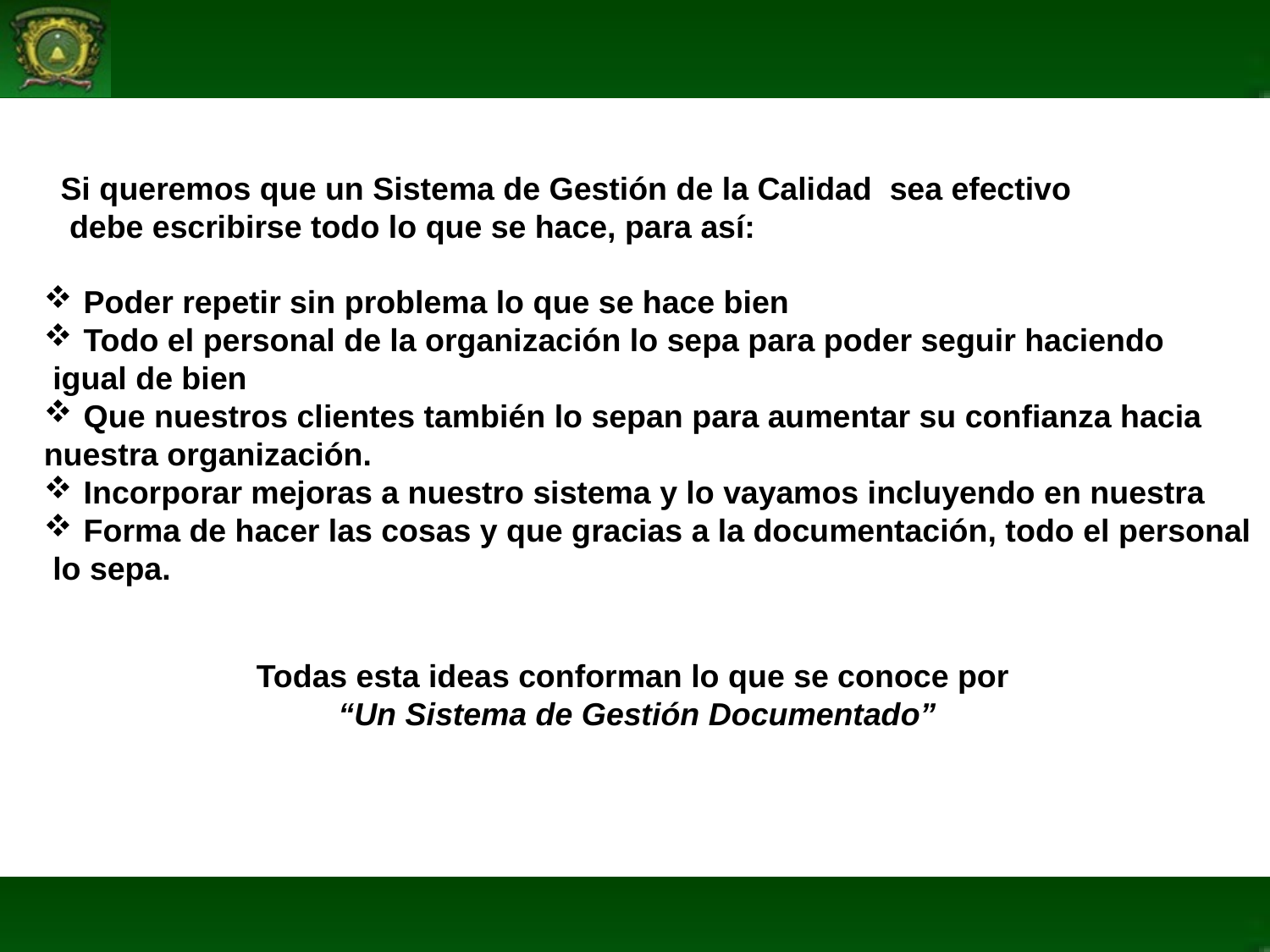

Si queremos que un Sistema de Gestión de la Calidad  sea efectivo
 debe escribirse todo lo que se hace, para así:
Poder repetir sin problema lo que se hace bien
Todo el personal de la organización lo sepa para poder seguir haciendo
 igual de bien
Que nuestros clientes también lo sepan para aumentar su confianza hacia
nuestra organización.
Incorporar mejoras a nuestro sistema y lo vayamos incluyendo en nuestra
Forma de hacer las cosas y que gracias a la documentación, todo el personal
 lo sepa.

Todas esta ideas conforman lo que se conoce por
 “Un Sistema de Gestión Documentado”